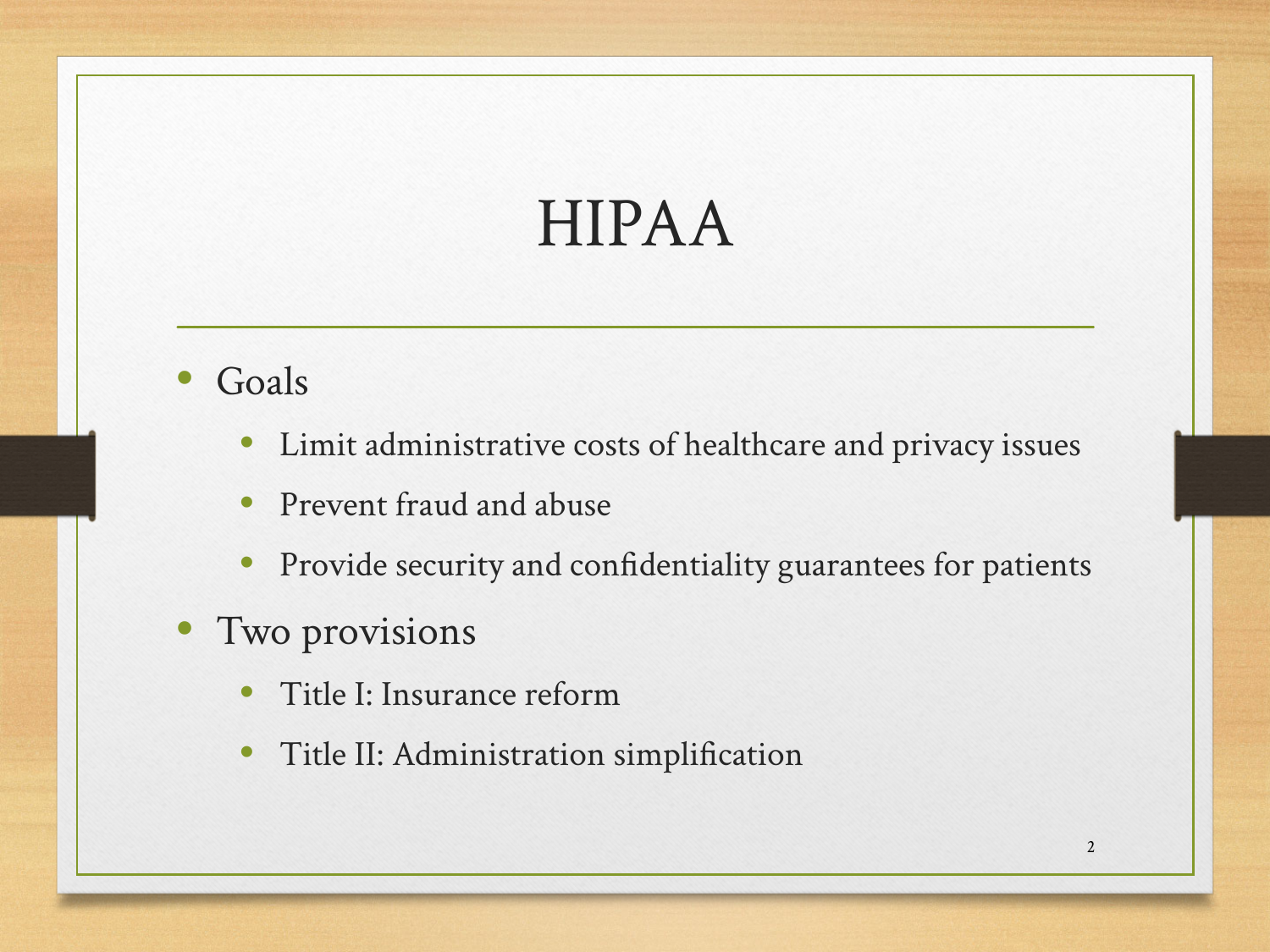

# HIPAA
Goals
Limit administrative costs of healthcare and privacy issues
Prevent fraud and abuse
Provide security and confidentiality guarantees for patients
Two provisions
Title I: Insurance reform
Title II: Administration simplification
 2